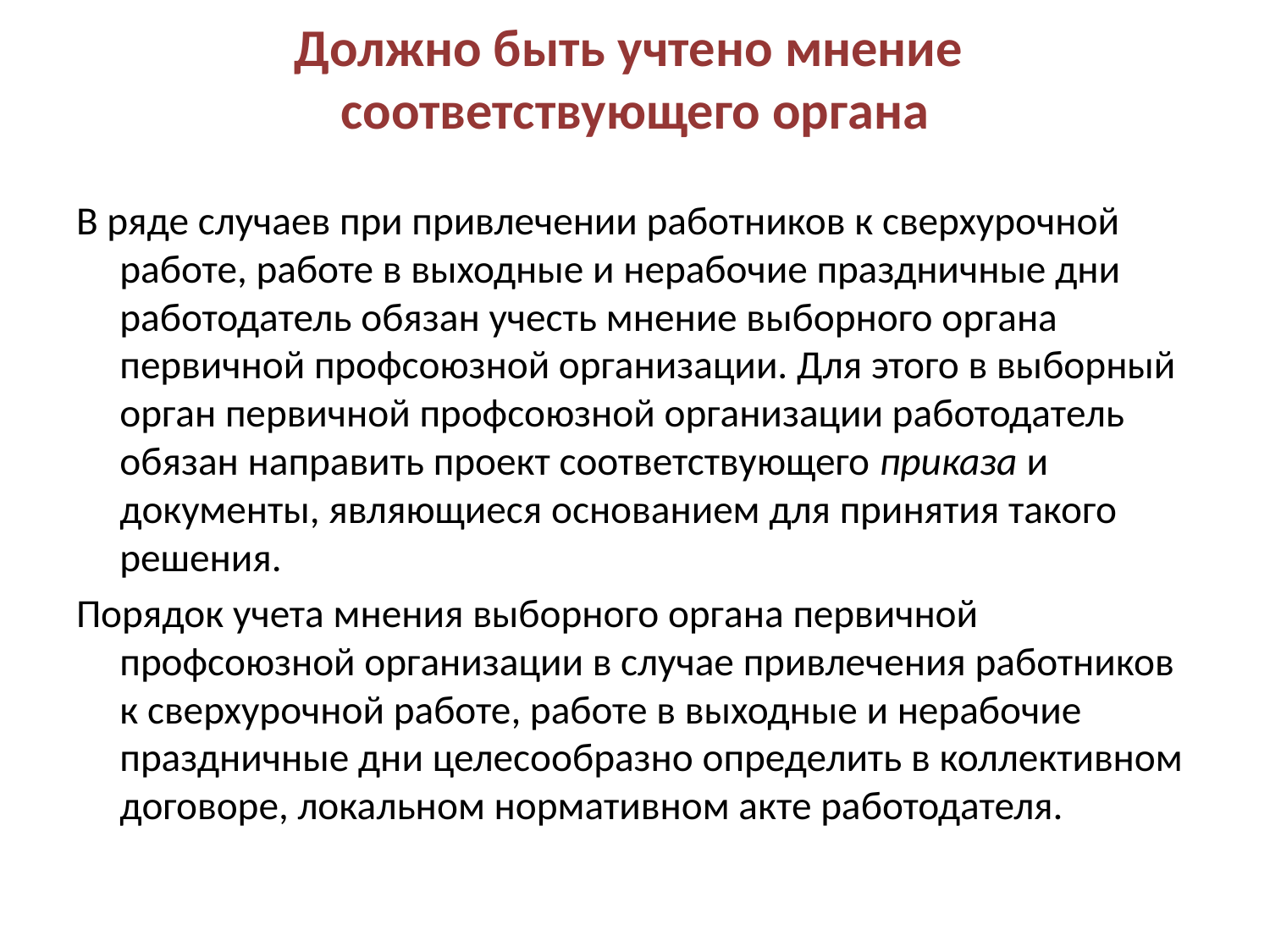

# Должно быть учтено мнение соответствующего органа
В ряде случаев при привлечении работников к сверхурочной работе, работе в выходные и нерабочие праздничные дни работодатель обязан учесть мнение выборного органа первичной профсоюзной организации. Для этого в выборный орган первичной профсоюзной организации работодатель обязан направить проект соответствующего приказа и документы, являющиеся основанием для принятия такого решения.
Порядок учета мнения выборного органа первичной профсоюзной организации в случае привлечения работников к сверхурочной работе, работе в выходные и нерабочие праздничные дни целесообразно определить в коллективном договоре, локальном нормативном акте работодателя.